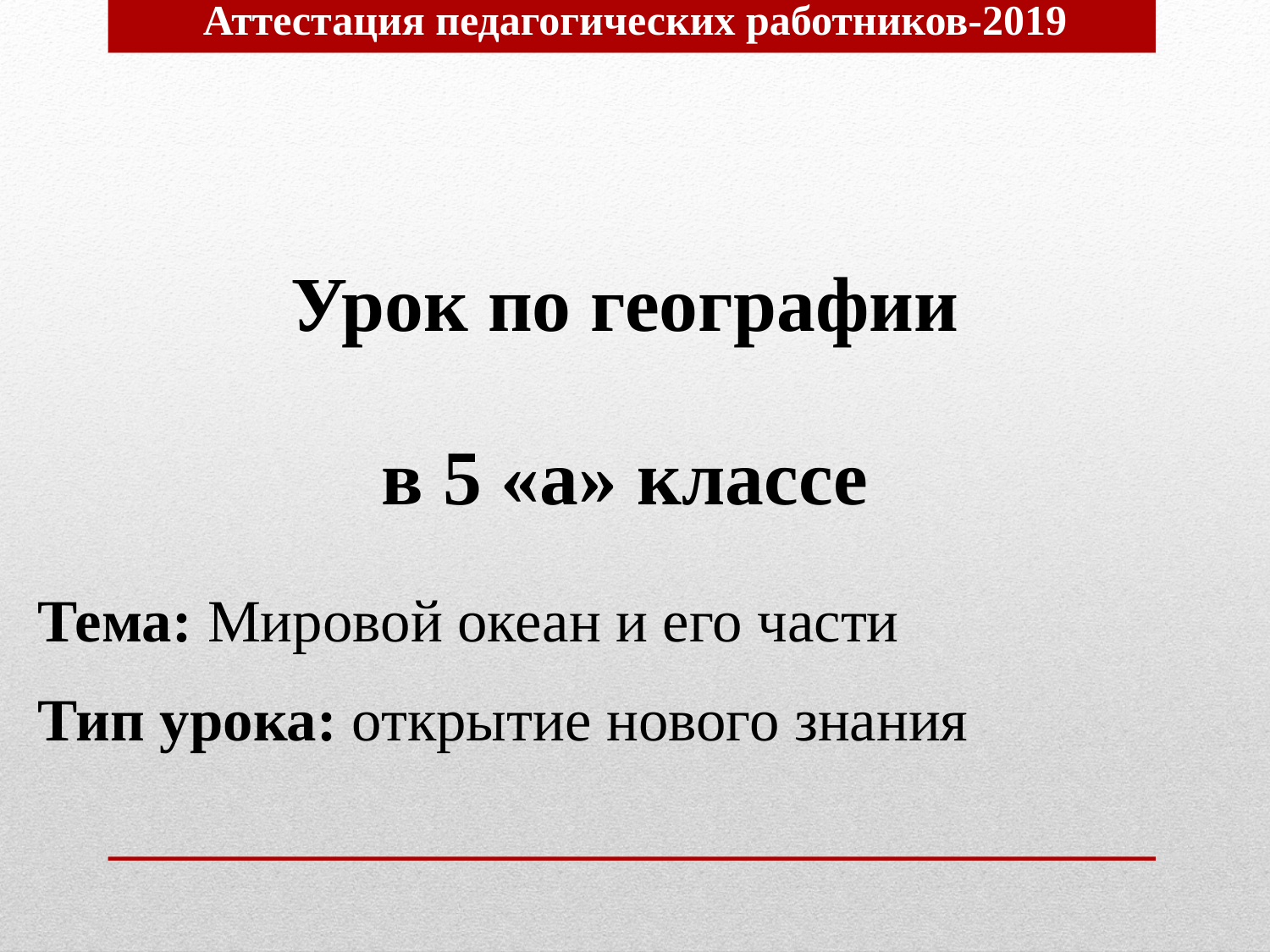

Аттестация педагогических работников-2019
Урок по географии
в 5 «а» классе
Тема: Мировой океан и его части
Тип урока: открытие нового знания